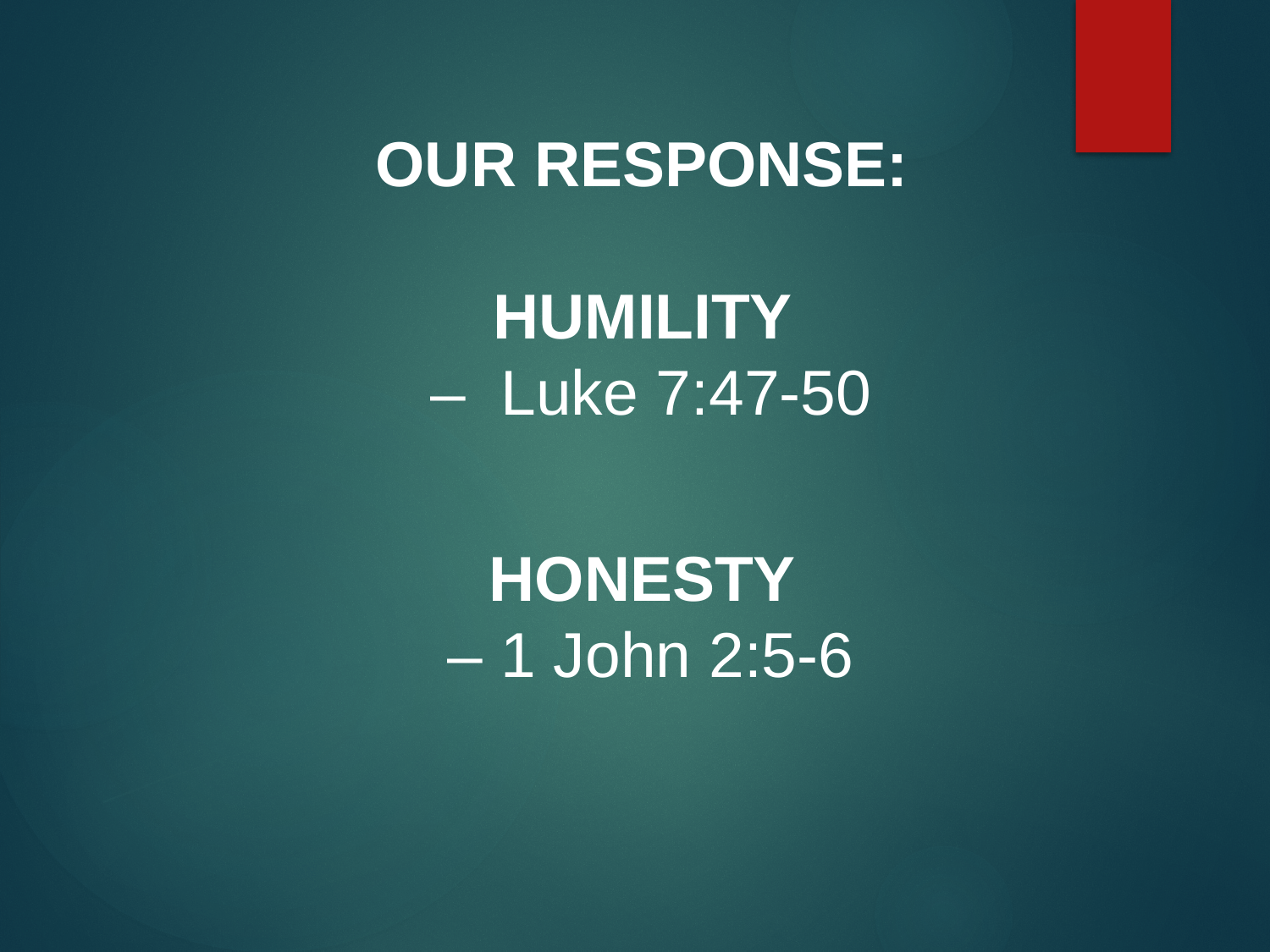

OUR RESPONSE:

HUMILITY
–  Luke 7:47-50

HONESTY
– 1 John 2:5-6